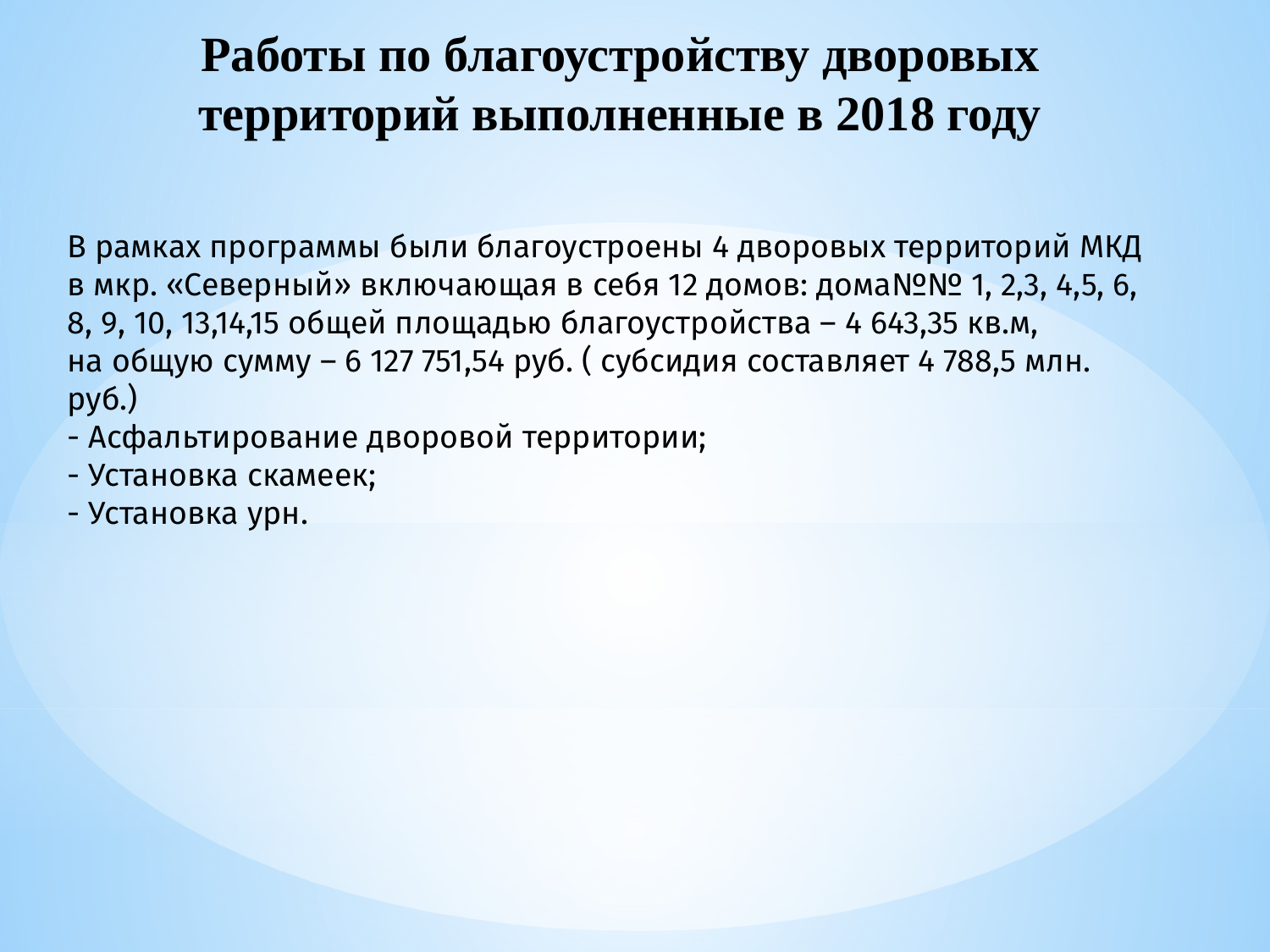

Работы по благоустройству дворовых территорий выполненные в 2018 году
В рамках программы были благоустроены 4 дворовых территорий МКД в мкр. «Северный» включающая в себя 12 домов: дома№№ 1, 2,3, 4,5, 6, 8, 9, 10, 13,14,15 общей площадью благоустройства – 4 643,35 кв.м,              на общую сумму – 6 127 751,54 руб. ( субсидия составляет 4 788,5 млн. руб.)
- Асфальтирование дворовой территории;
- Установка скамеек;
- Установка урн.